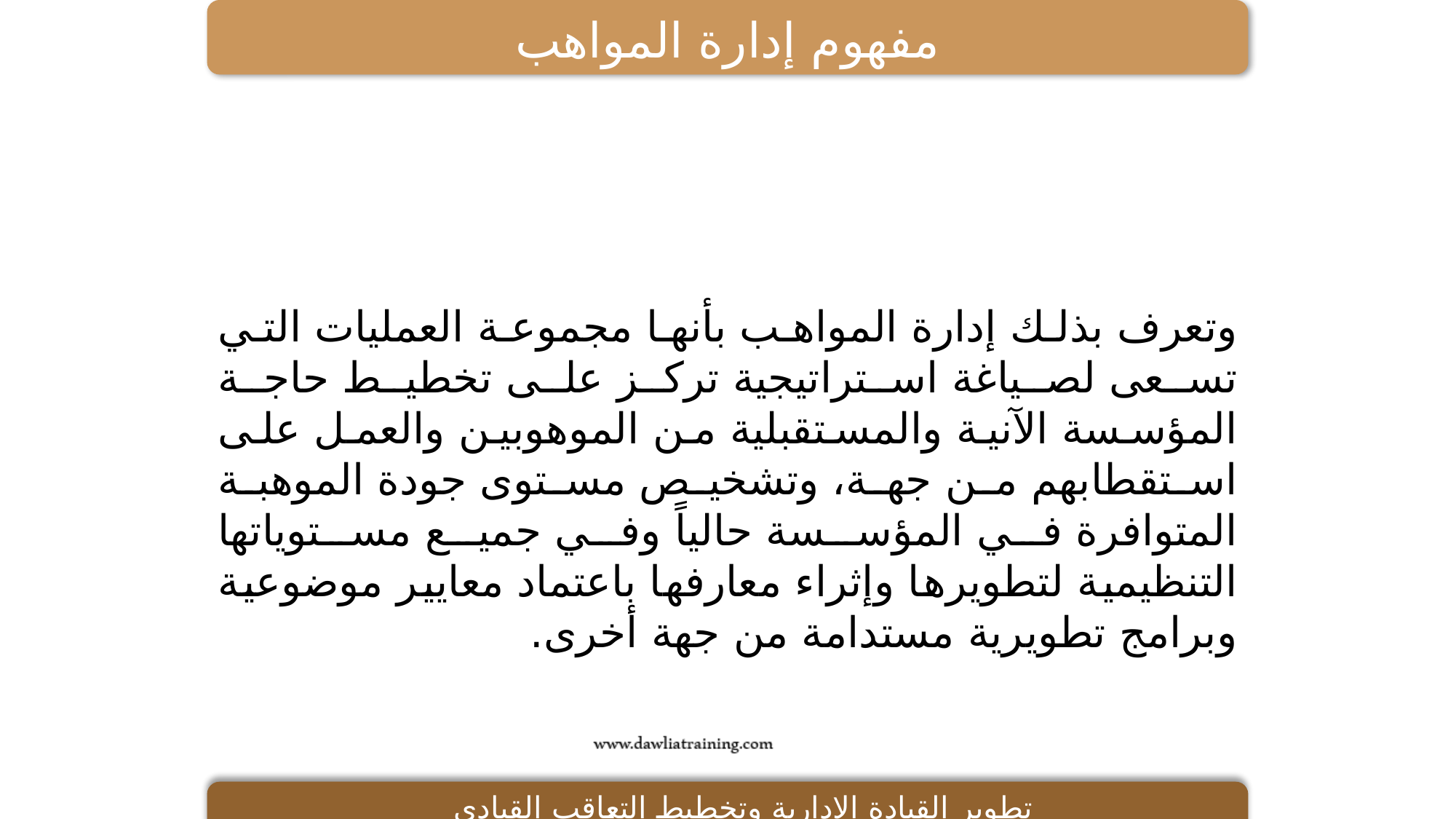

مفهوم إدارة المواهب
وتعرف بذلك إدارة المواهب بأنها مجموعة العمليات التي تسعى لصياغة استراتيجية تركز على تخطيط حاجة المؤسسة الآنية والمستقبلية من الموهوبين والعمل على استقطابهم من جهة، وتشخيص مستوى جودة الموهبة المتوافرة في المؤسسة حالياً وفي جميع مستوياتها التنظيمية لتطويرها وإثراء معارفها باعتماد معايير موضوعية وبرامج تطويرية مستدامة من جهة أخرى.

تطوير القيادة الإدارية وتخطيط التعاقب القيادي